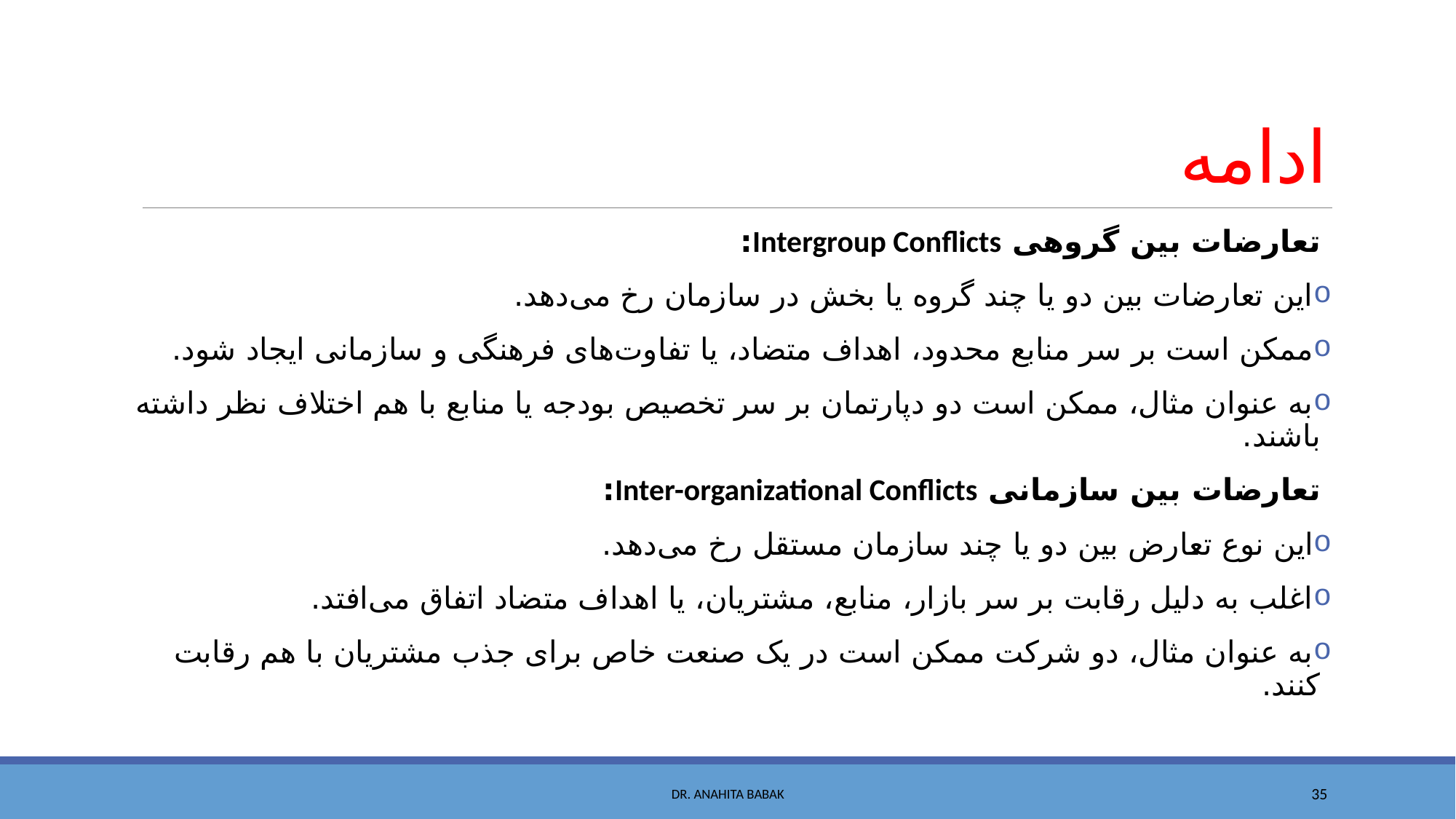

# ادامه
تعارضات بین گروهی Intergroup Conflicts:
این تعارضات بین دو یا چند گروه یا بخش در سازمان رخ می‌دهد.
ممکن است بر سر منابع محدود، اهداف متضاد، یا تفاوت‌های فرهنگی و سازمانی ایجاد شود.
به عنوان مثال، ممکن است دو دپارتمان بر سر تخصیص بودجه یا منابع با هم اختلاف نظر داشته باشند.
تعارضات بین سازمانی Inter-organizational Conflicts:
این نوع تعارض بین دو یا چند سازمان مستقل رخ می‌دهد.
اغلب به دلیل رقابت بر سر بازار، منابع، مشتریان، یا اهداف متضاد اتفاق می‌افتد.
به عنوان مثال، دو شرکت ممکن است در یک صنعت خاص برای جذب مشتریان با هم رقابت کنند.

Dr. Anahita Babak
35